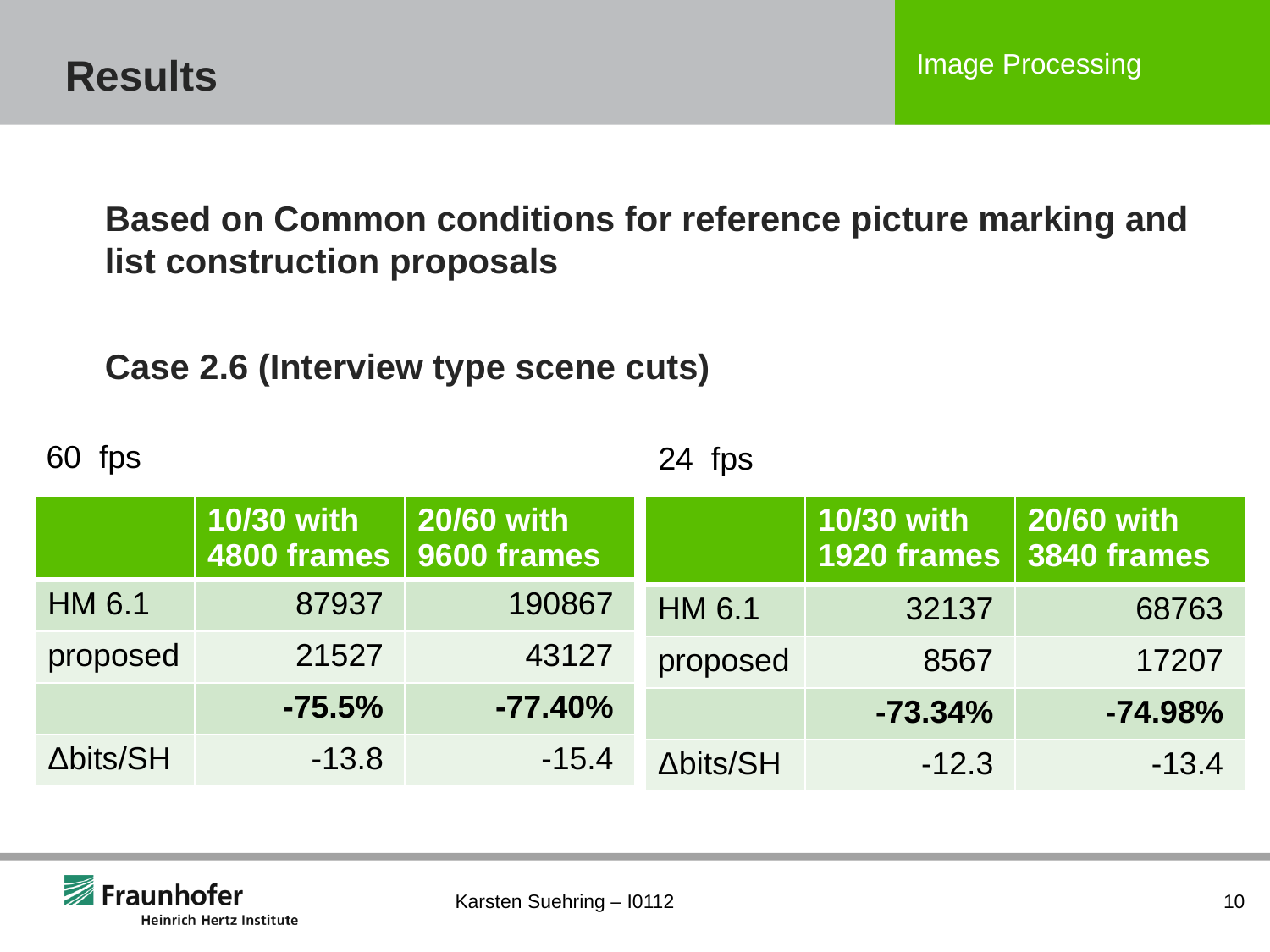

# Results
Based on Common conditions for reference picture marking and list construction proposals

Case 2.6 (Interview type scene cuts)
60  fps
24  fps
|  | 10/30 with 4800 frames | 20/60 with 9600 frames |
| --- | --- | --- |
| HM 6.1 | 87937 | 190867 |
| proposed | 21527 | 43127 |
|  | -75.5% | -77.40% |
| Δbits/SH | -13.8 | -15.4 |
|  | 10/30 with 1920 frames | 20/60 with 3840 frames |
| --- | --- | --- |
| HM 6.1 | 32137 | 68763 |
| proposed | 8567 | 17207 |
|  | -73.34% | -74.98% |
| Δbits/SH | -12.3 | -13.4 |
Karsten Suehring – I0112
10